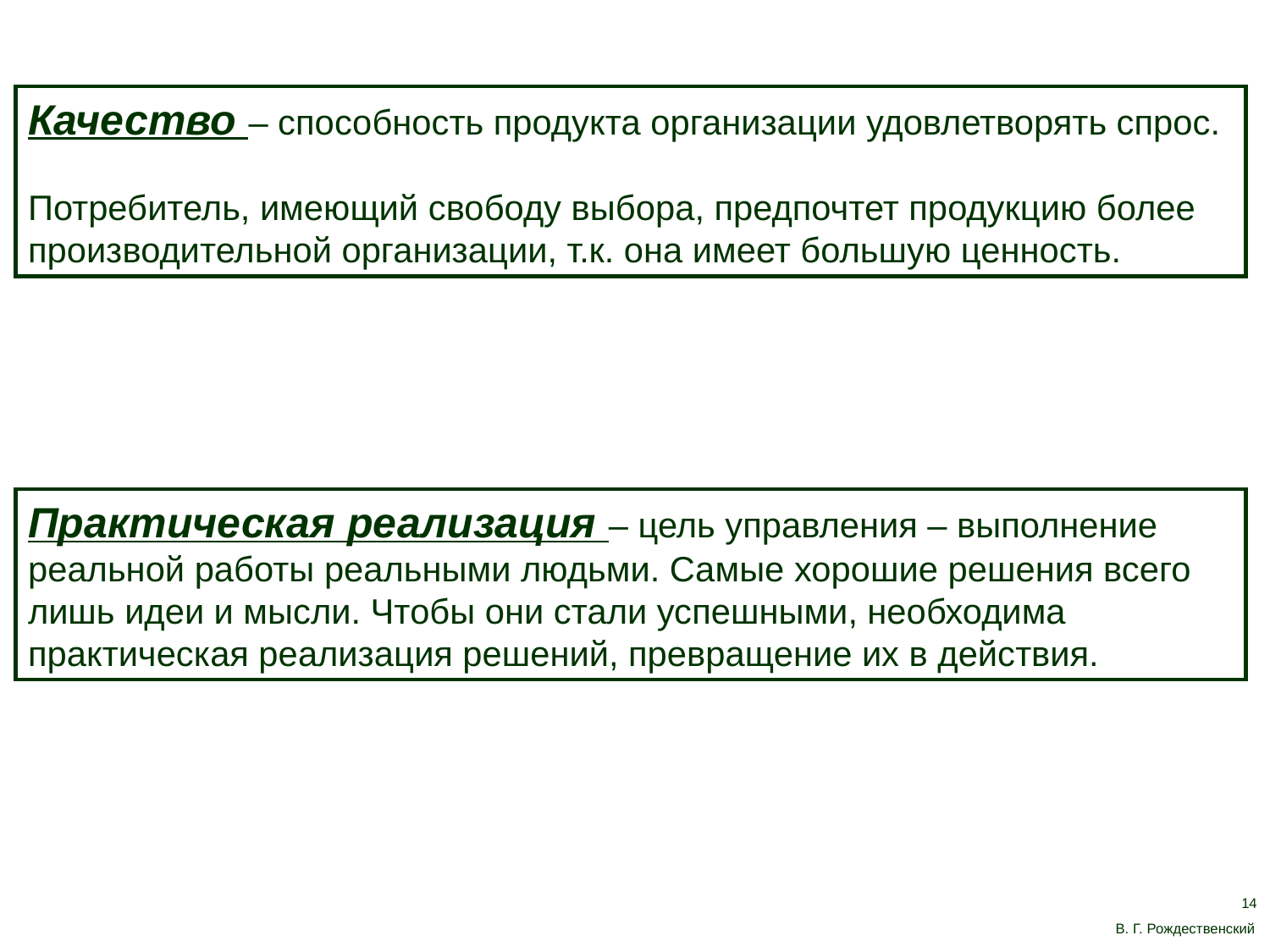

Качество – способность продукта организации удовлетворять спрос.

Потребитель, имеющий свободу выбора, предпочтет продукцию более производительной организации, т.к. она имеет большую ценность.
Практическая реализация – цель управления – выполнение реальной работы реальными людьми. Самые хорошие решения всего лишь идеи и мысли. Чтобы они стали успешными, необходима практическая реализация решений, превращение их в действия.
14
В. Г. Рождественский